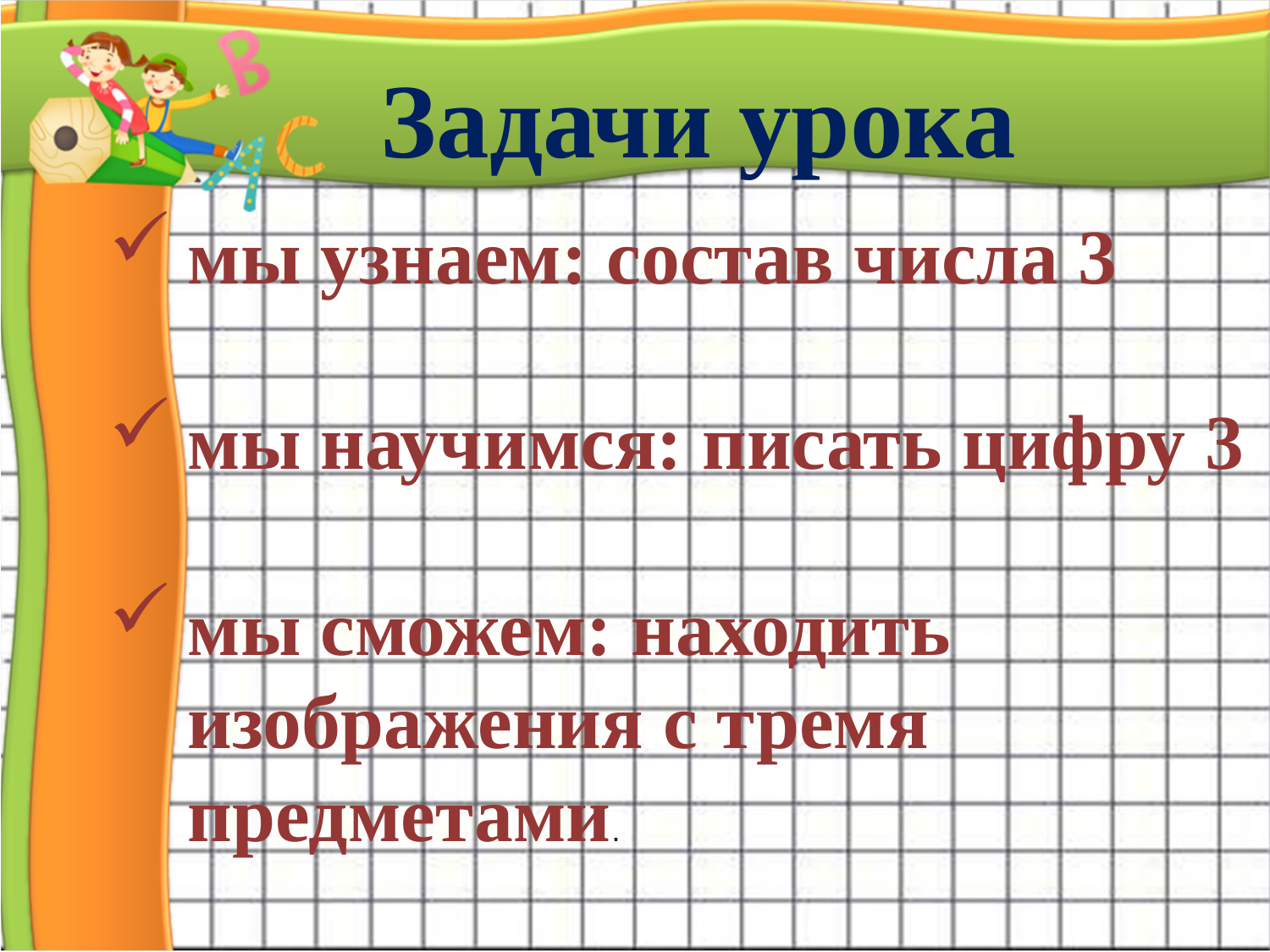

# Задачи урока
мы узнаем: состав числа 3

мы научимся: писать цифру 3

мы сможем: находить изображения с тремя предметами.